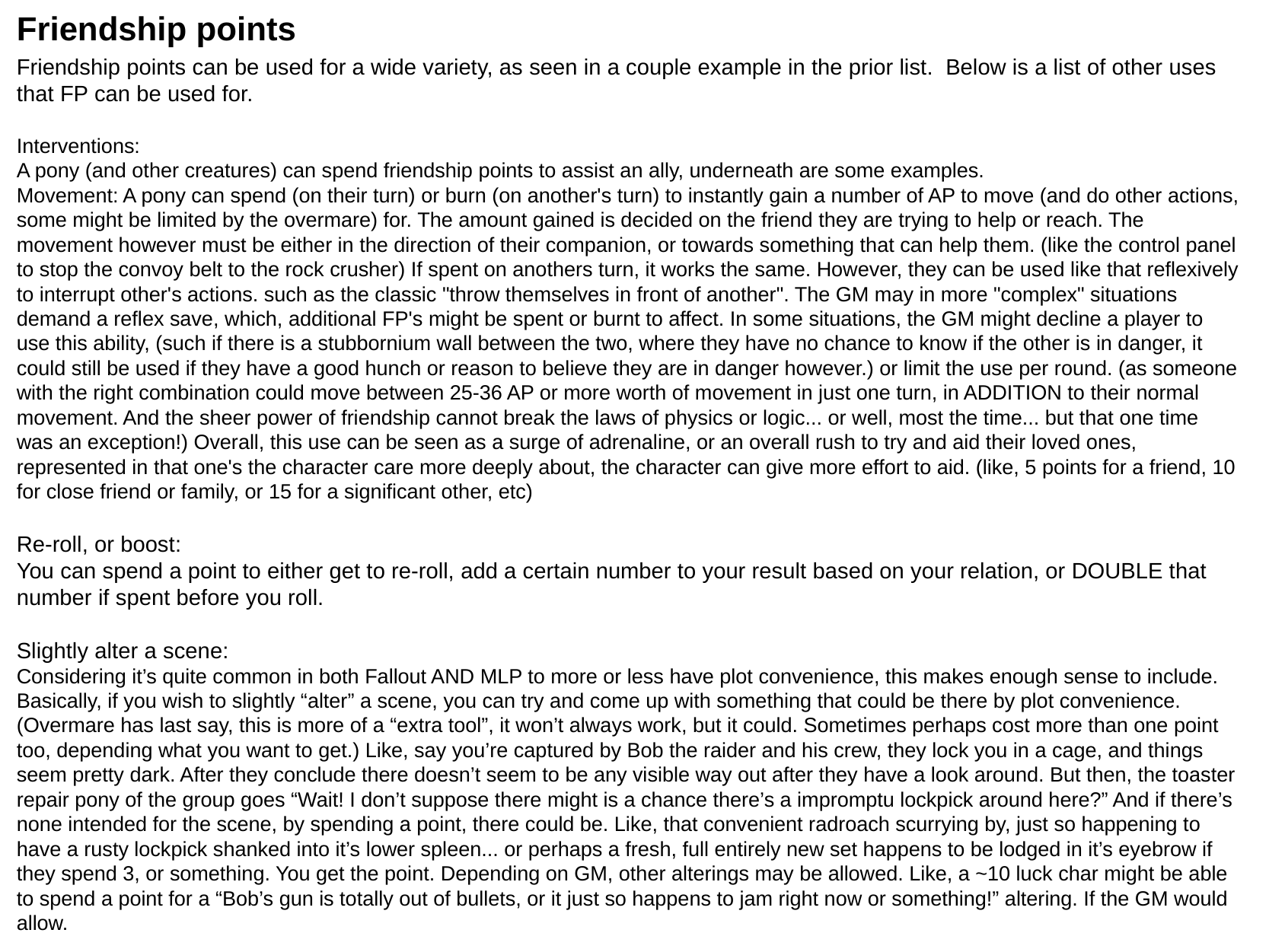

# Friendship points
Friendship points can be used for a wide variety, as seen in a couple example in the prior list.  Below is a list of other uses that FP can be used for.

Interventions:
A pony (and other creatures) can spend friendship points to assist an ally, underneath are some examples.
Movement: A pony can spend (on their turn) or burn (on another's turn) to instantly gain a number of AP to move (and do other actions, some might be limited by the overmare) for. The amount gained is decided on the friend they are trying to help or reach. The movement however must be either in the direction of their companion, or towards something that can help them. (like the control panel to stop the convoy belt to the rock crusher) If spent on anothers turn, it works the same. However, they can be used like that reflexively to interrupt other's actions. such as the classic "throw themselves in front of another". The GM may in more "complex" situations demand a reflex save, which, additional FP's might be spent or burnt to affect. In some situations, the GM might decline a player to use this ability, (such if there is a stubbornium wall between the two, where they have no chance to know if the other is in danger, it could still be used if they have a good hunch or reason to believe they are in danger however.) or limit the use per round. (as someone with the right combination could move between 25-36 AP or more worth of movement in just one turn, in ADDITION to their normal movement. And the sheer power of friendship cannot break the laws of physics or logic... or well, most the time... but that one time was an exception!) Overall, this use can be seen as a surge of adrenaline, or an overall rush to try and aid their loved ones, represented in that one's the character care more deeply about, the character can give more effort to aid. (like, 5 points for a friend, 10 for close friend or family, or 15 for a significant other, etc)

Re-roll, or boost:
You can spend a point to either get to re-roll, add a certain number to your result based on your relation, or DOUBLE that number if spent before you roll.

Slightly alter a scene:
Considering it’s quite common in both Fallout AND MLP to more or less have plot convenience, this makes enough sense to include. Basically, if you wish to slightly “alter” a scene, you can try and come up with something that could be there by plot convenience. (Overmare has last say, this is more of a “extra tool”, it won’t always work, but it could. Sometimes perhaps cost more than one point too, depending what you want to get.) Like, say you’re captured by Bob the raider and his crew, they lock you in a cage, and things seem pretty dark. After they conclude there doesn’t seem to be any visible way out after they have a look around. But then, the toaster repair pony of the group goes “Wait! I don’t suppose there might is a chance there’s a impromptu lockpick around here?” And if there’s none intended for the scene, by spending a point, there could be. Like, that convenient radroach scurrying by, just so happening to have a rusty lockpick shanked into it’s lower spleen... or perhaps a fresh, full entirely new set happens to be lodged in it’s eyebrow if they spend 3, or something. You get the point. Depending on GM, other alterings may be allowed. Like, a ~10 luck char might be able to spend a point for a “Bob’s gun is totally out of bullets, or it just so happens to jam right now or something!” altering. If the GM would allow.